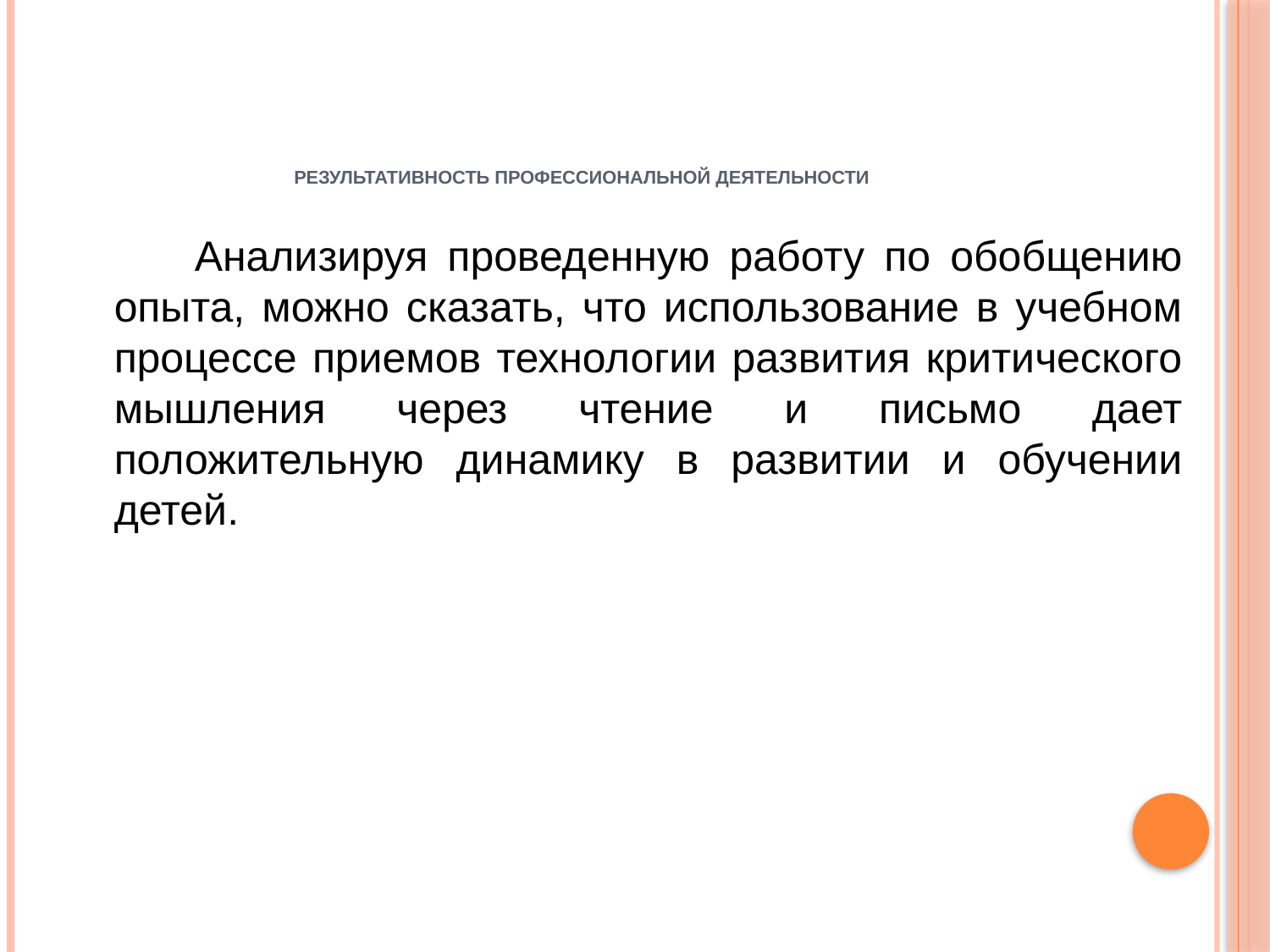

# Результативность профессиональной деятельности
      Анализируя проведенную работу по обобщению опыта, можно сказать, что использование в учебном процессе приемов технологии развития критического мышления через чтение и письмо дает положительную динамику в развитии и обучении детей.